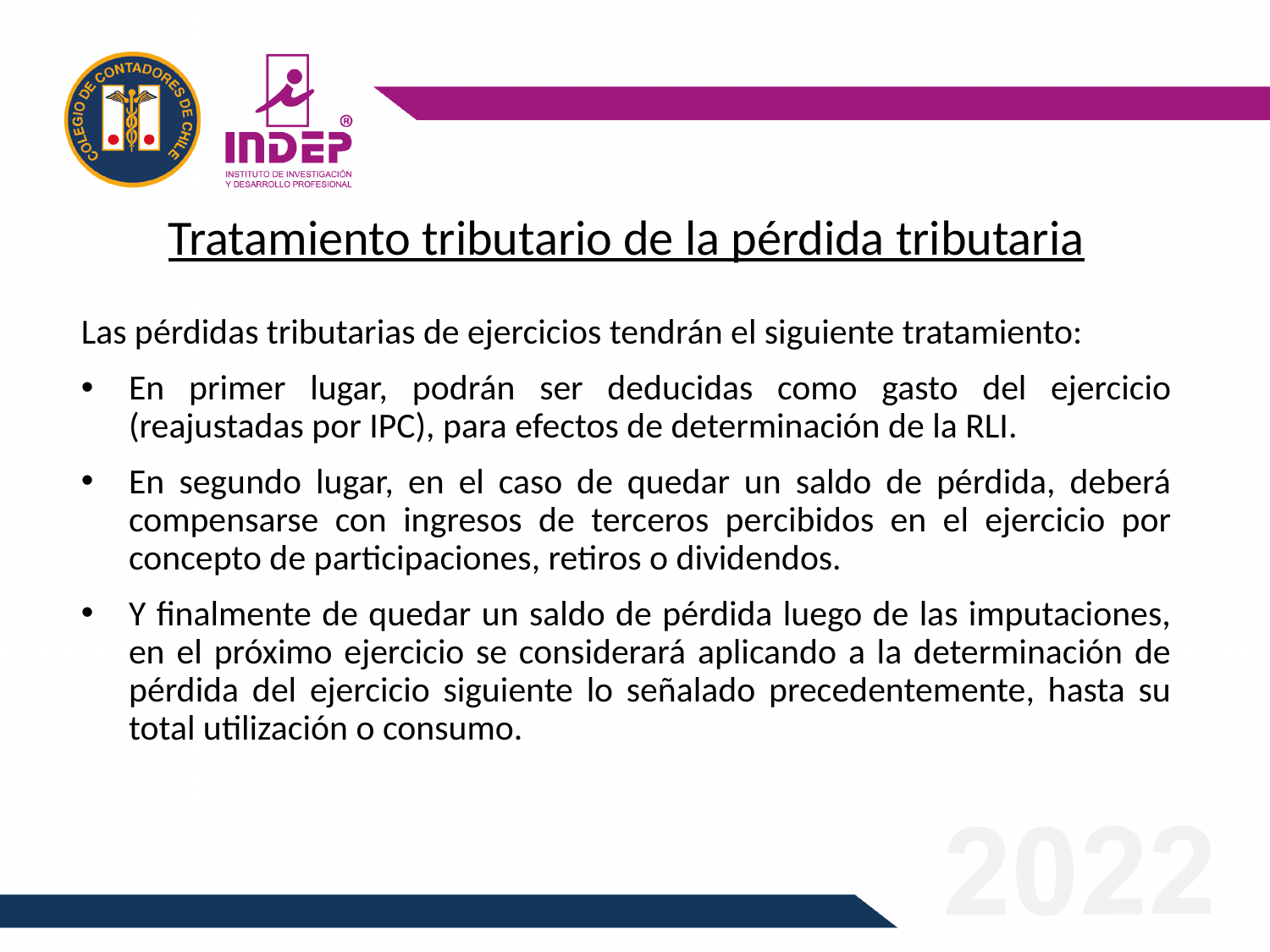

# Tratamiento tributario de la pérdida tributaria
Las pérdidas tributarias de ejercicios tendrán el siguiente tratamiento:
En primer lugar, podrán ser deducidas como gasto del ejercicio (reajustadas por IPC), para efectos de determinación de la RLI.
En segundo lugar, en el caso de quedar un saldo de pérdida, deberá compensarse con ingresos de terceros percibidos en el ejercicio por concepto de participaciones, retiros o dividendos.
Y finalmente de quedar un saldo de pérdida luego de las imputaciones, en el próximo ejercicio se considerará aplicando a la determinación de pérdida del ejercicio siguiente lo señalado precedentemente, hasta su total utilización o consumo.